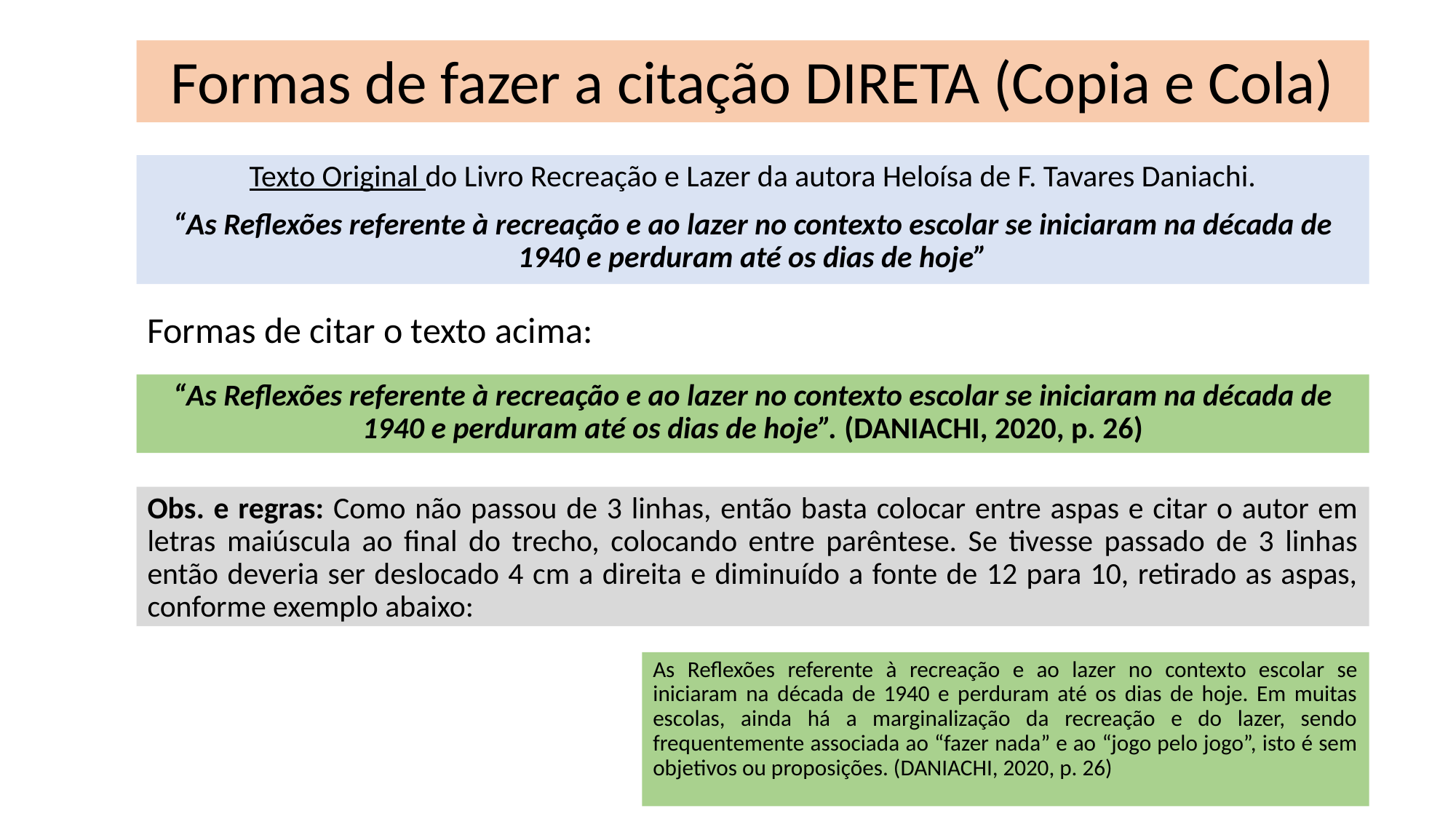

# Formas de fazer a citação DIRETA (Copia e Cola)
Texto Original do Livro Recreação e Lazer da autora Heloísa de F. Tavares Daniachi.
“As Reflexões referente à recreação e ao lazer no contexto escolar se iniciaram na década de 1940 e perduram até os dias de hoje”
Formas de citar o texto acima:
“As Reflexões referente à recreação e ao lazer no contexto escolar se iniciaram na década de 1940 e perduram até os dias de hoje”. (DANIACHI, 2020, p. 26)
Obs. e regras: Como não passou de 3 linhas, então basta colocar entre aspas e citar o autor em letras maiúscula ao final do trecho, colocando entre parêntese. Se tivesse passado de 3 linhas então deveria ser deslocado 4 cm a direita e diminuído a fonte de 12 para 10, retirado as aspas, conforme exemplo abaixo:

As Reflexões referente à recreação e ao lazer no contexto escolar se iniciaram na década de 1940 e perduram até os dias de hoje. Em muitas escolas, ainda há a marginalização da recreação e do lazer, sendo frequentemente associada ao “fazer nada” e ao “jogo pelo jogo”, isto é sem objetivos ou proposições. (DANIACHI, 2020, p. 26)